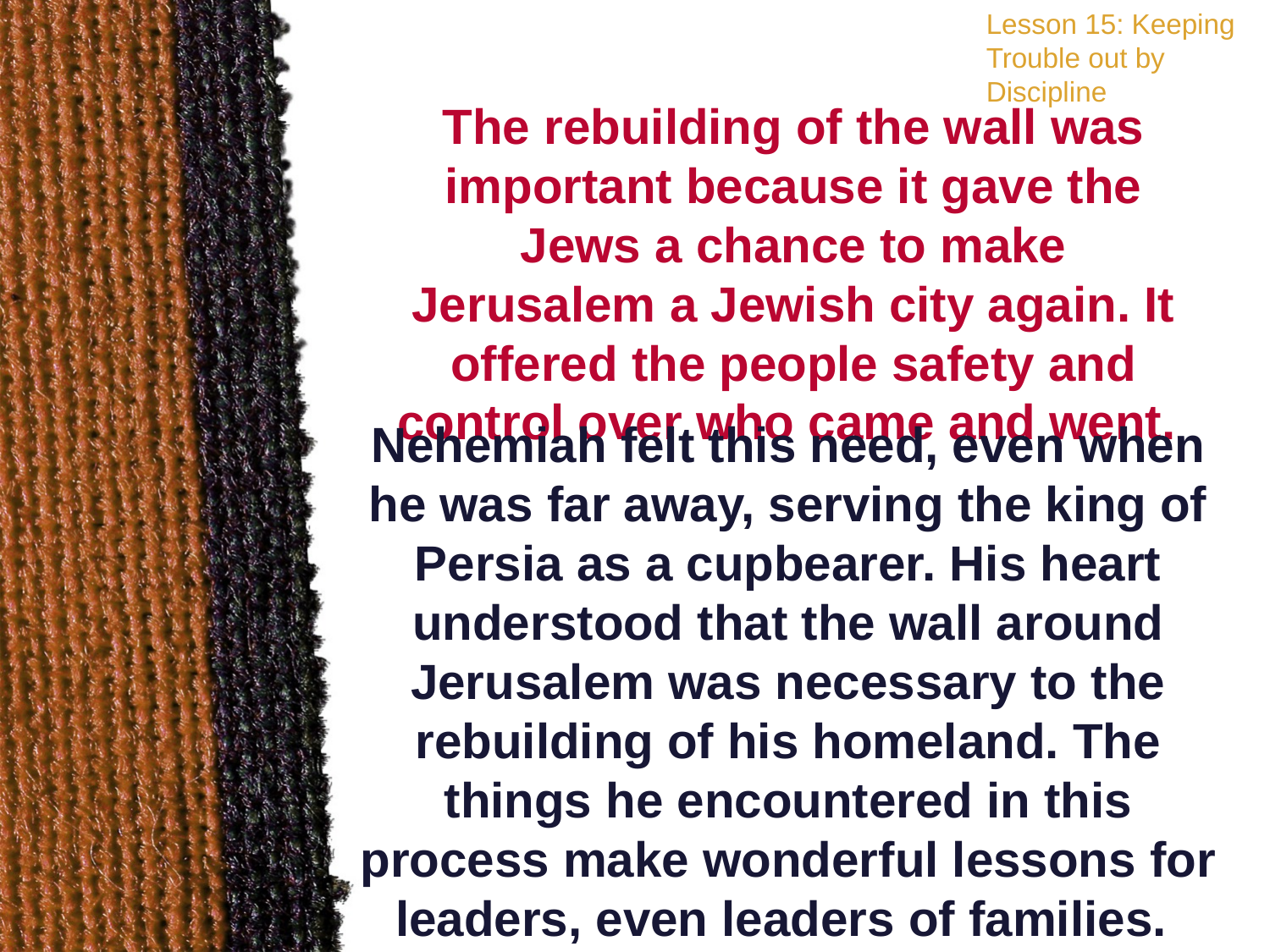

Lesson 15: Keeping Trouble out by Discipline
The rebuilding of the wall was important because it gave the Jews a chance to make Jerusalem a Jewish city again. It offered the people safety and control over who came and went.
Nehemiah felt this need, even when he was far away, serving the king of Persia as a cupbearer. His heart understood that the wall around Jerusalem was necessary to the rebuilding of his homeland. The things he encountered in this process make wonderful lessons for leaders, even leaders of families.